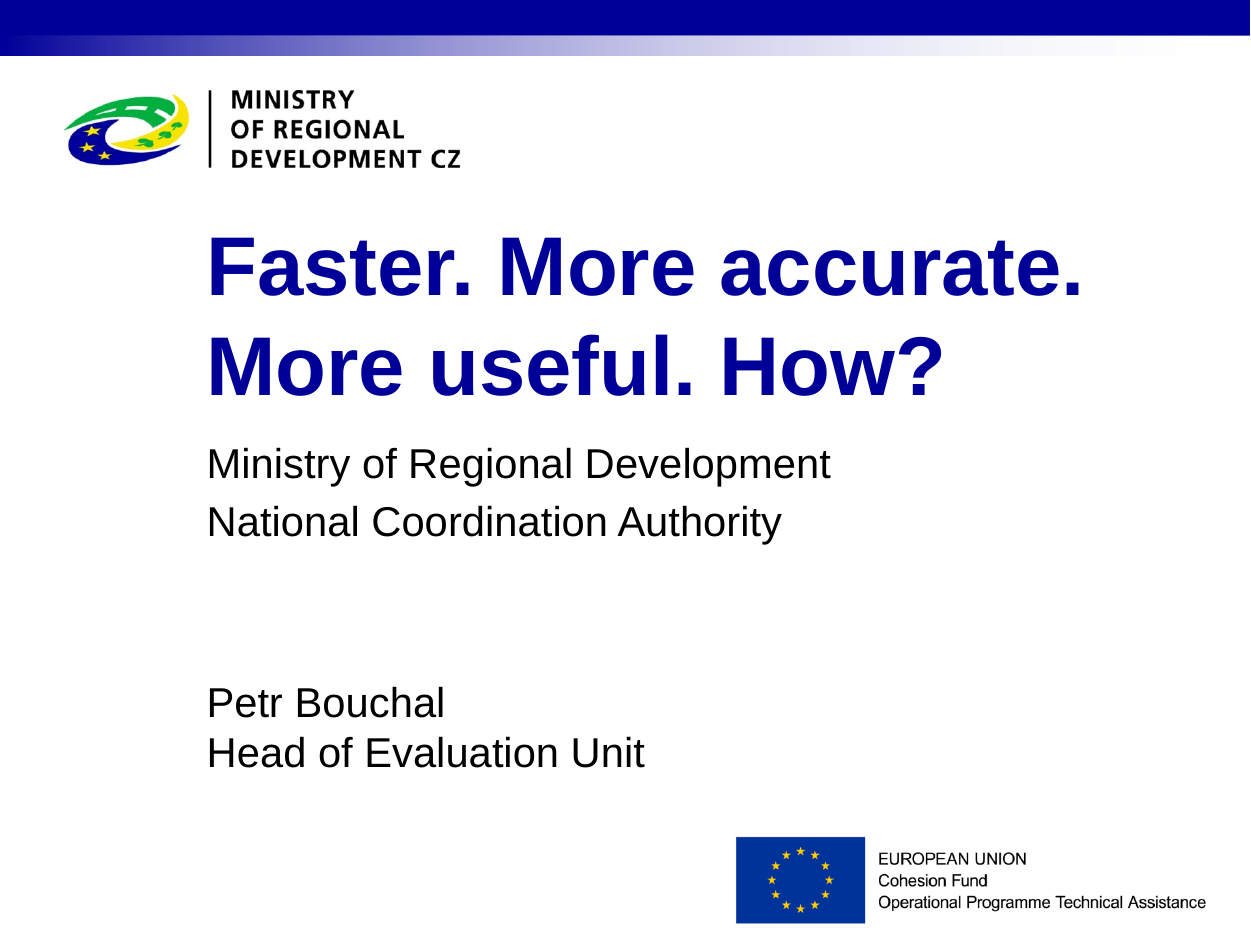

# Faster. More accurate. More useful. How?
Petr Bouchal
Head of Evaluation Unit